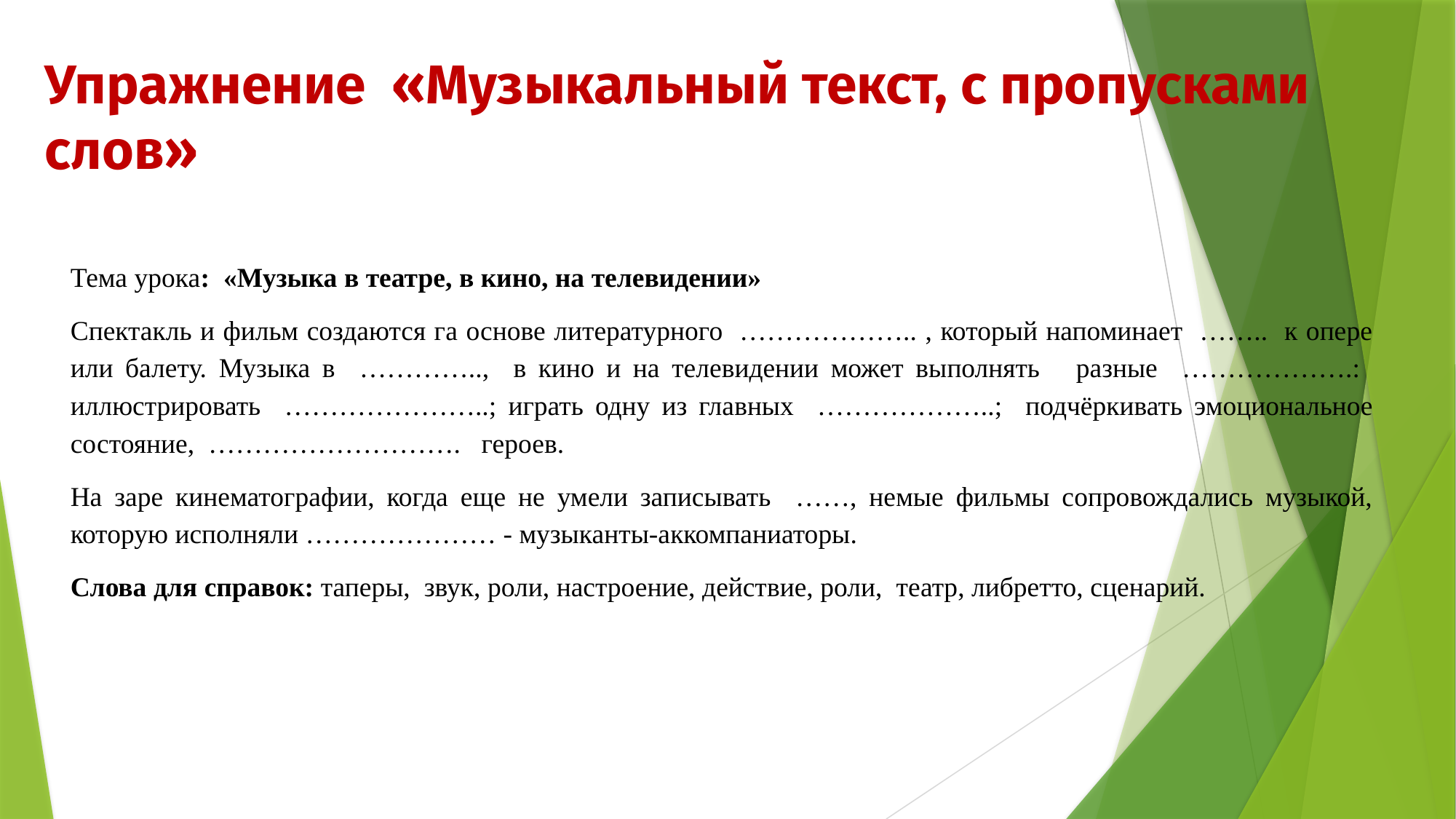

# Упражнение  «Музыкальный текст, с пропусками слов»
Тема урока:  «Музыка в театре, в кино, на телевидении»
Спектакль и фильм создаются га основе литературного  ……………….. , который напоминает  ……..  к опере или балету. Музыка в  …………..,  в кино и на телевидении может выполнять   разные  ……………….:  иллюстрировать  …………………..; играть одну из главных  ………………..;  подчёркивать эмоциональное состояние,  ……………………….   героев.
На заре кинематографии, когда еще не умели записывать  ……, немые фильмы сопровождались музыкой, которую исполняли ………………… - музыканты-аккомпаниаторы.
Слова для справок: таперы,  звук, роли, настроение, действие, роли,  театр, либретто, сценарий.